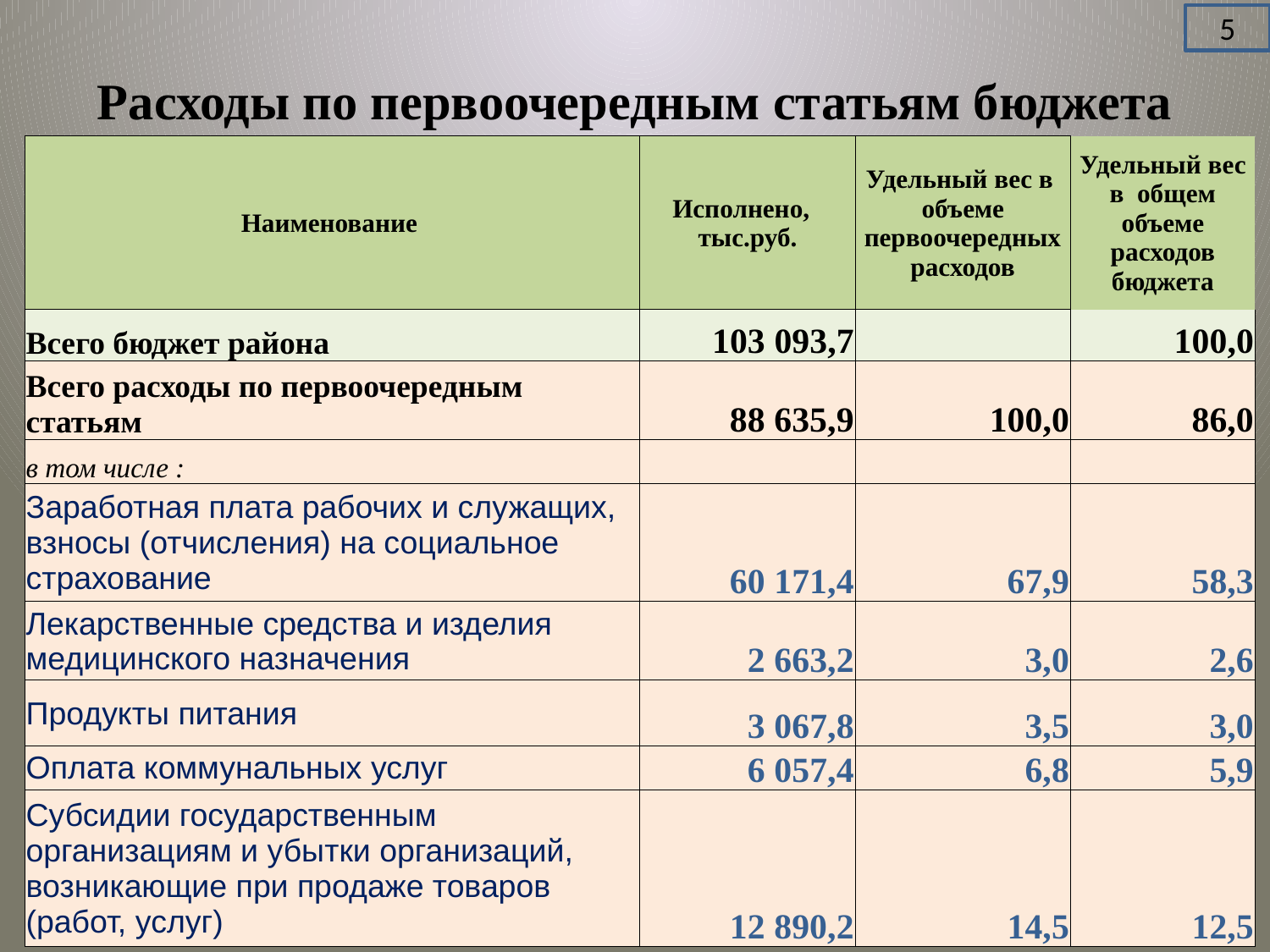

5
# Расходы по первоочередным статьям бюджета
| Наименование | Исполнено, тыс.руб. | Удельный вес в объеме первоочередных расходов | Удельный вес в общем объеме расходов бюджета |
| --- | --- | --- | --- |
| Всего бюджет района | 103 093,7 |  | 100,0 |
| Всего расходы по первоочередным статьям | 88 635,9 | 100,0 | 86,0 |
| в том числе : |  |  |  |
| Заработная плата рабочих и служащих, взносы (отчисления) на социальное страхование | 60 171,4 | 67,9 | 58,3 |
| Лекарственные средства и изделия медицинского назначения | 2 663,2 | 3,0 | 2,6 |
| Продукты питания | 3 067,8 | 3,5 | 3,0 |
| Оплата коммунальных услуг | 6 057,4 | 6,8 | 5,9 |
| Субсидии государственным организациям и убытки организаций, возникающие при продаже товаров (работ, услуг) | 12 890,2 | 14,5 | 12,5 |